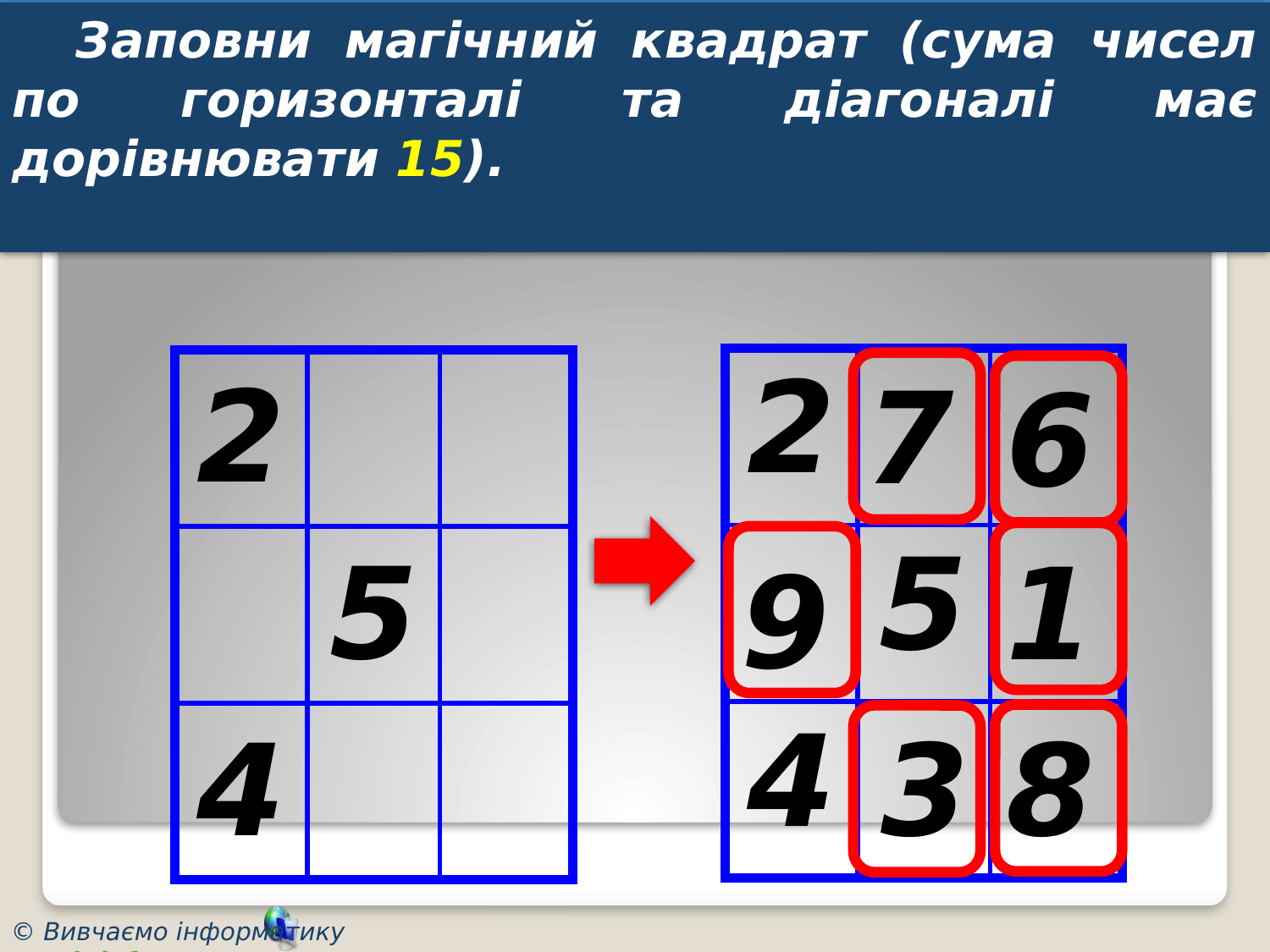

Заповни магічний квадрат (сума чисел по горизонталі та діагоналі має дорівнювати 15).

#
| 2 |  |  |
| --- | --- | --- |
|  | 5 |  |
| 4 |  |  |
| 2 |  |  |
| --- | --- | --- |
|  | 5 |  |
| 4 |  |  |
7

6

1
9
8
3